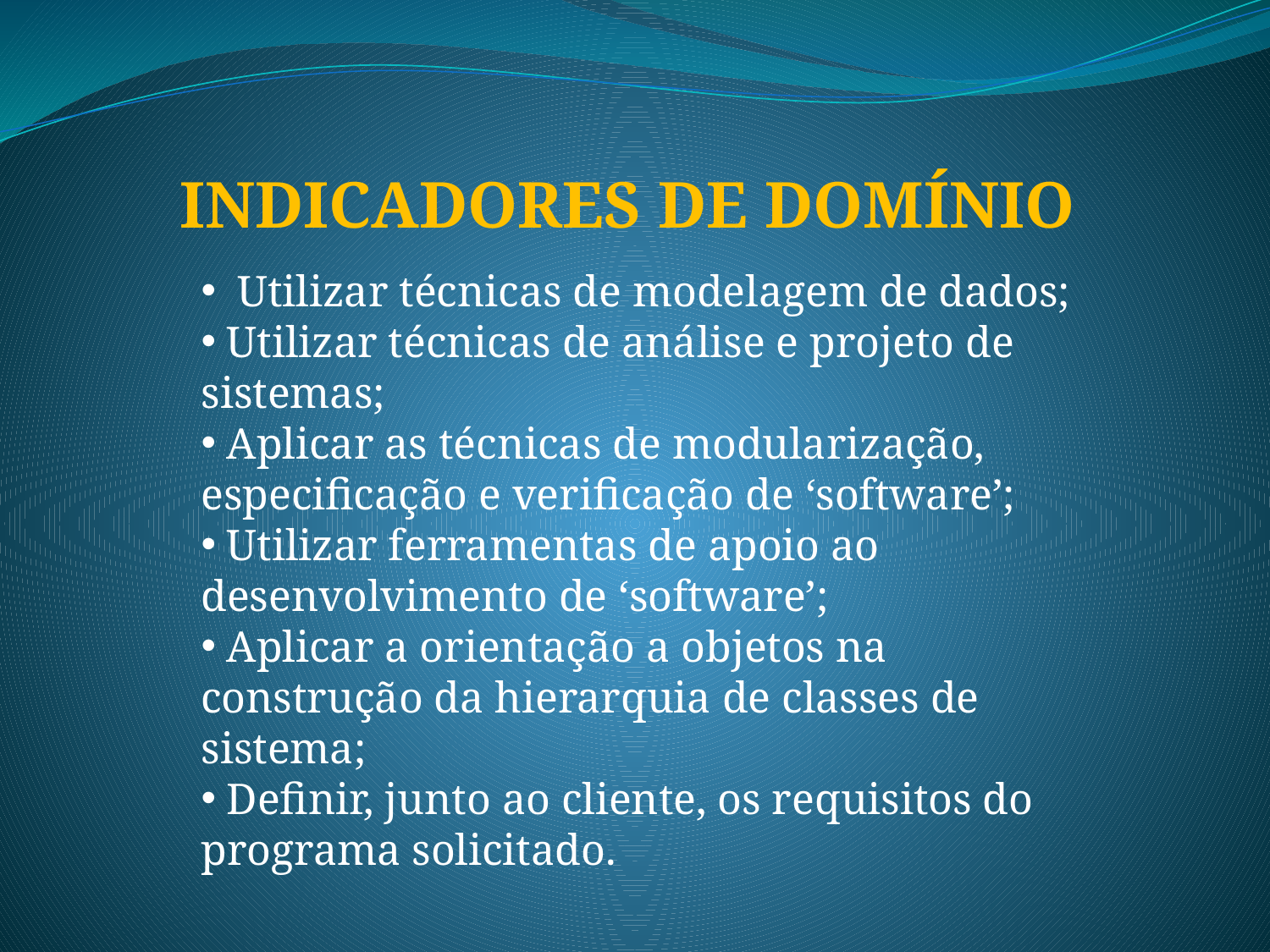

INDICADORES DE DOMÍNIO
  Utilizar técnicas de modelagem de dados;
 Utilizar técnicas de análise e projeto de sistemas;
 Aplicar as técnicas de modularização, especificação e verificação de ‘software’;
 Utilizar ferramentas de apoio ao desenvolvimento de ‘software’;
 Aplicar a orientação a objetos na construção da hierarquia de classes de sistema;
 Definir, junto ao cliente, os requisitos do programa solicitado.